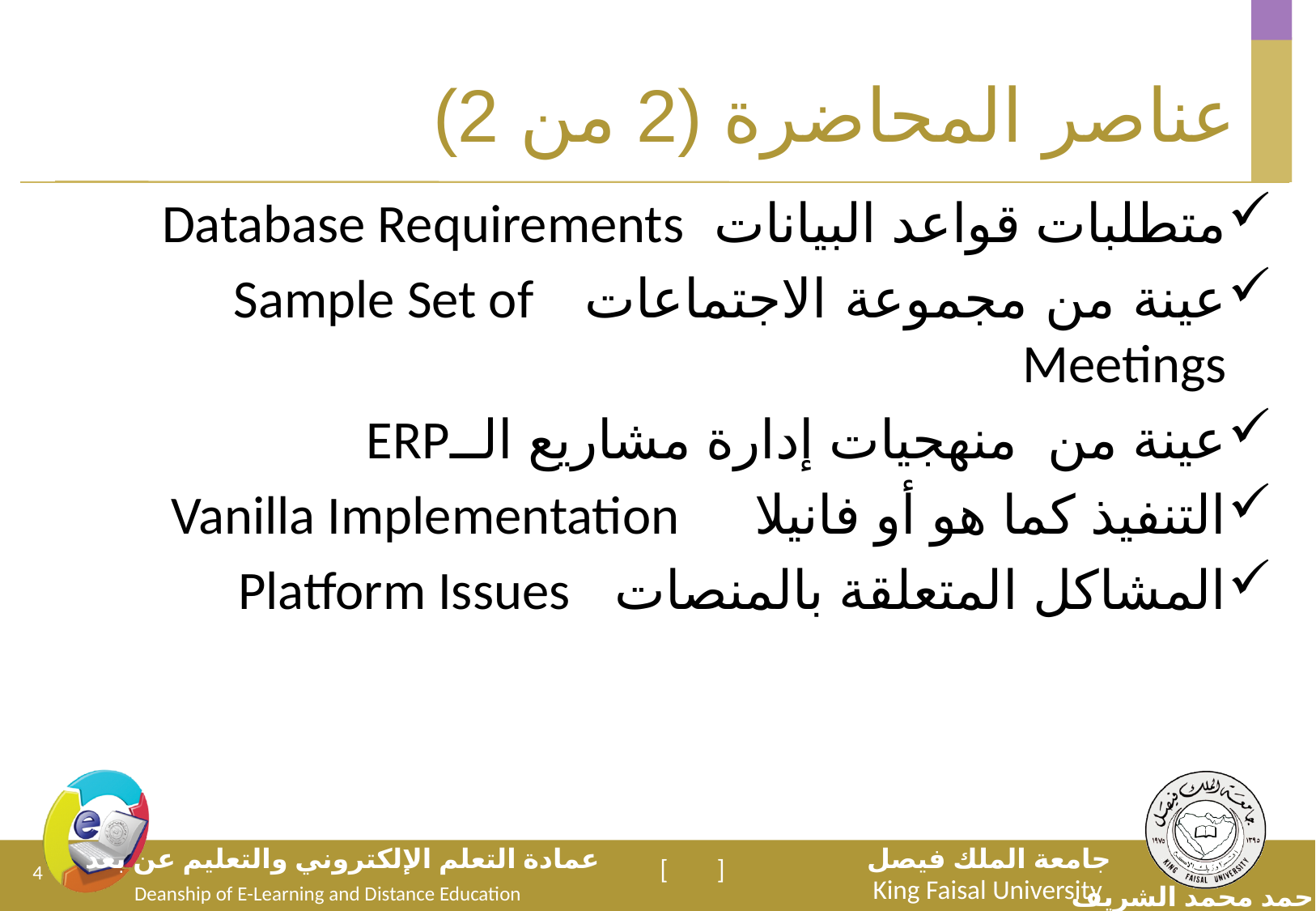

# عناصر المحاضرة (2 من 2)
متطلبات قواعد البيانات  Database Requirements
عينة من مجموعة الاجتماعات   Sample Set of Meetings
عينة من  منهجيات إدارة مشاريع الــERP
التنفيذ كما هو أو فانيلا     Vanilla Implementation
المشاكل المتعلقة بالمنصات   Platform Issues

4